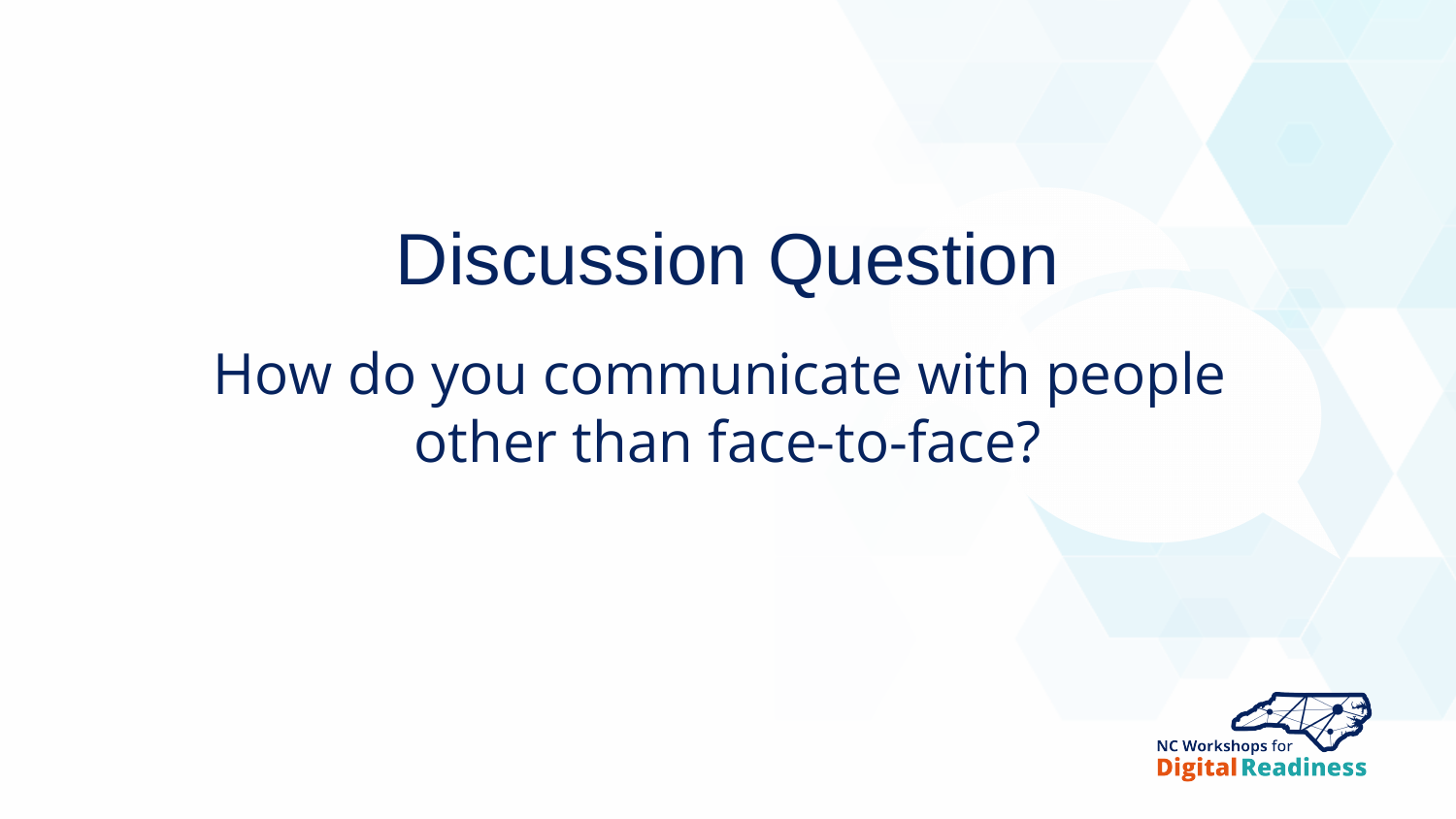

# Discussion Question
How do you communicate with people
other than face-to-face?